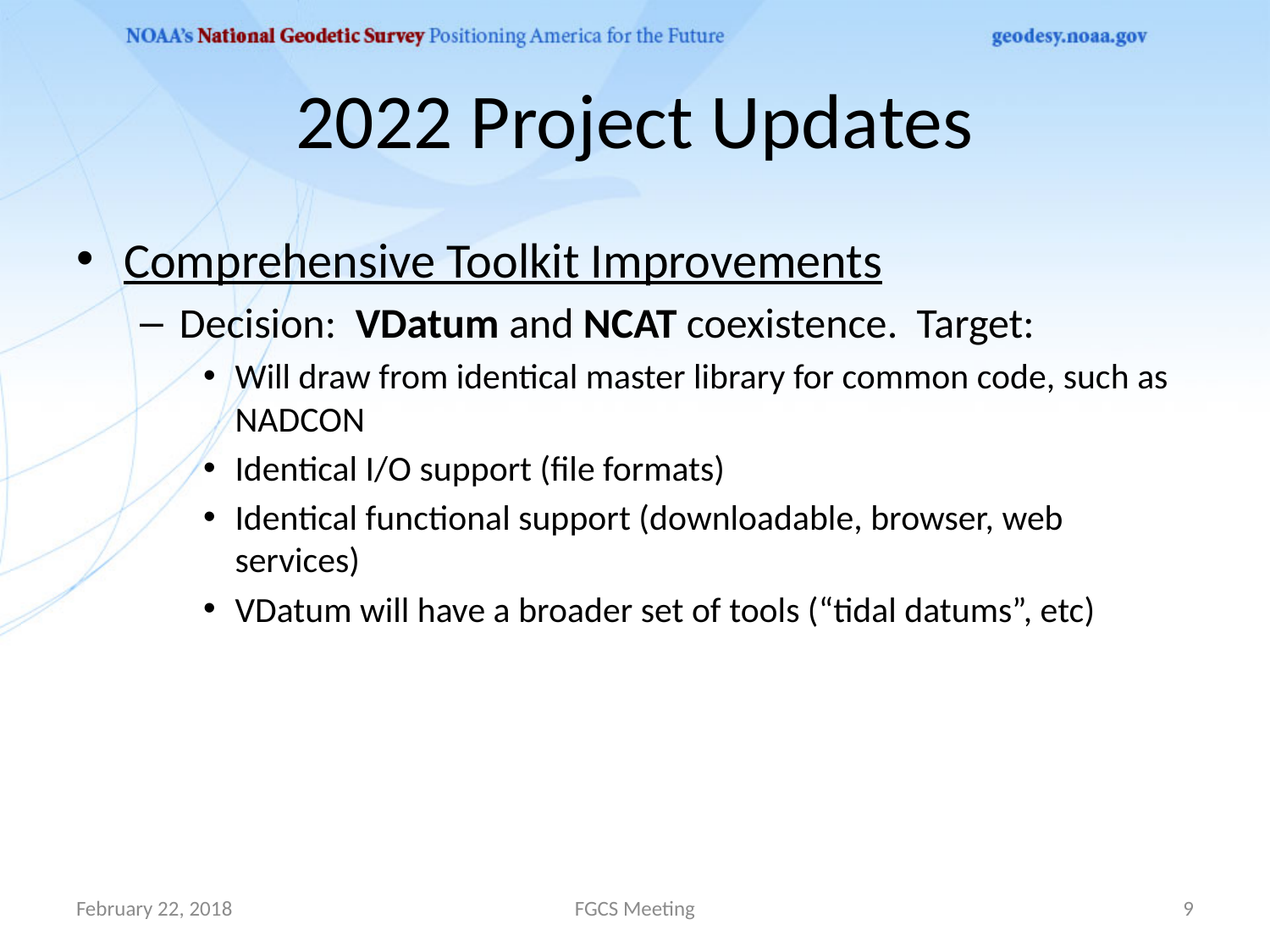

# 2022 Project Updates
Comprehensive Toolkit Improvements
Decision:  VDatum and NCAT coexistence.  Target:
Will draw from identical master library for common code, such as NADCON
Identical I/O support (file formats)
Identical functional support (downloadable, browser, web services)
VDatum will have a broader set of tools (“tidal datums”, etc)
February 22, 2018
FGCS Meeting
9